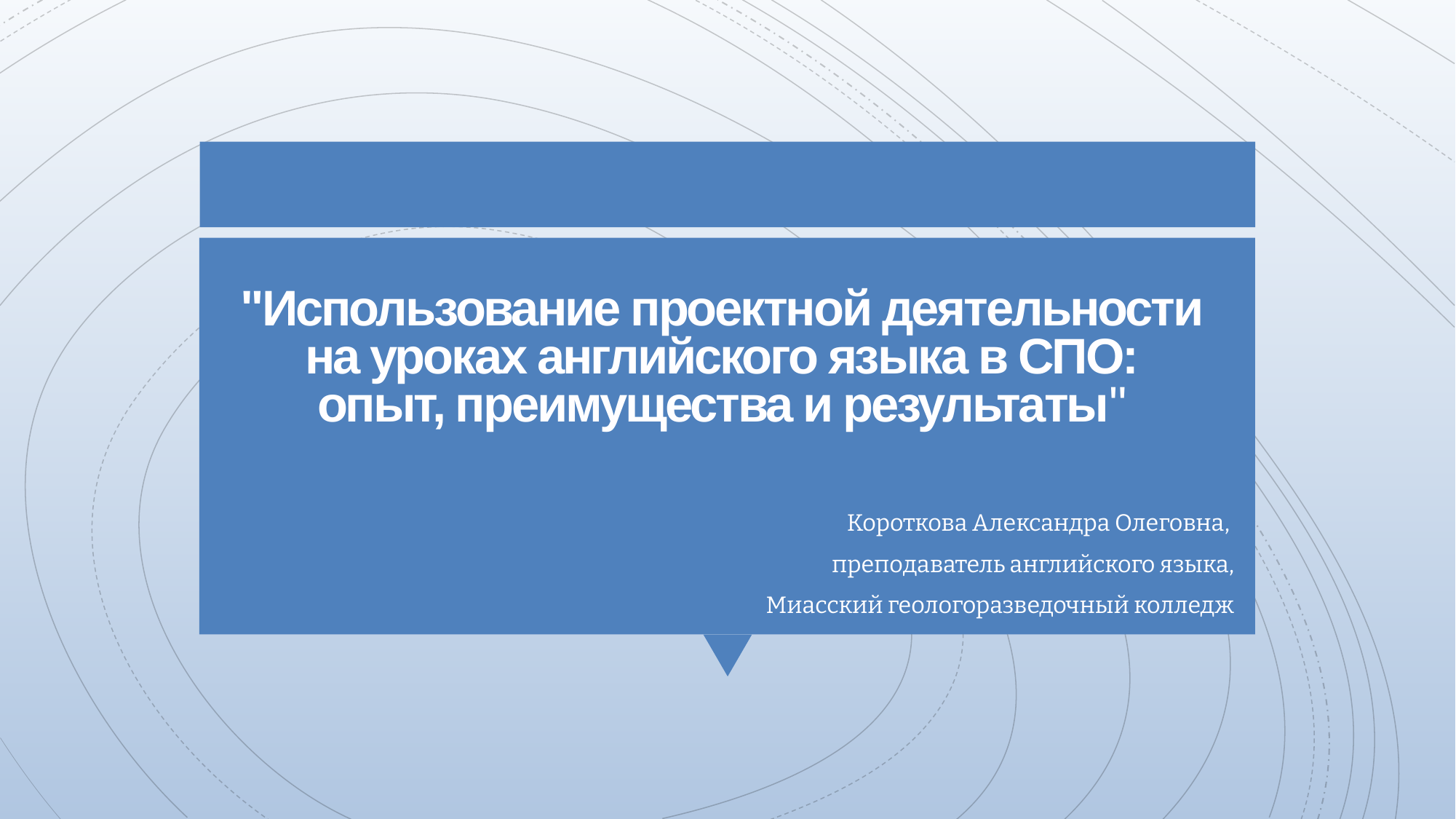

# "Использование проектной деятельности на уроках английского языка в СПО: опыт, преимущества и результаты"

Короткова Александра Олеговна,
преподаватель английского языка,
 Миасский геологоразведочный колледж